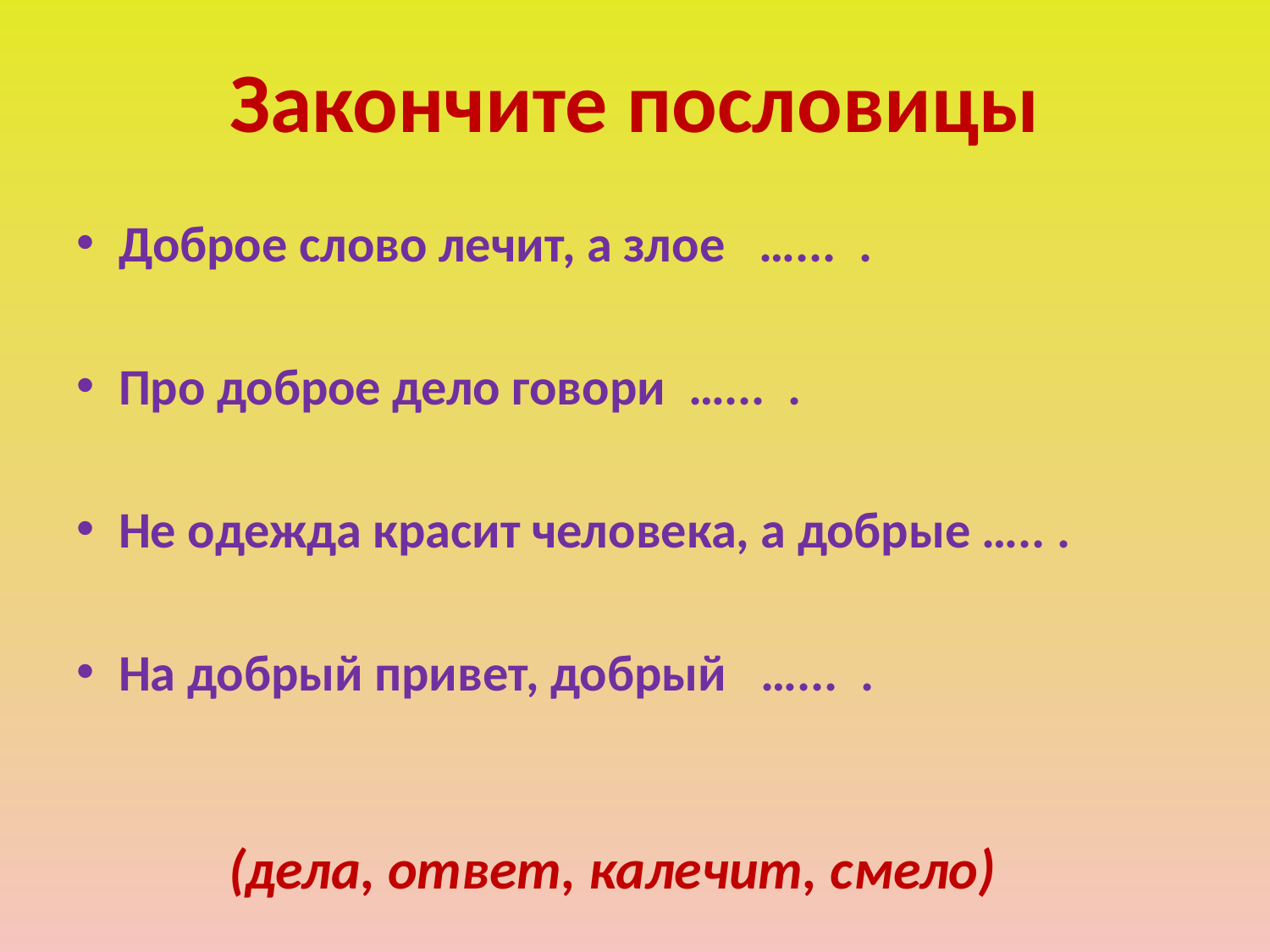

# Закончите пословицы

Доброе слово лечит, а злое   …...  .

Про доброе дело говори  …...  .

Не одежда красит человека, а добрые ….. .

На добрый привет, добрый   …...  .

            (дела, ответ, калечит, смело)